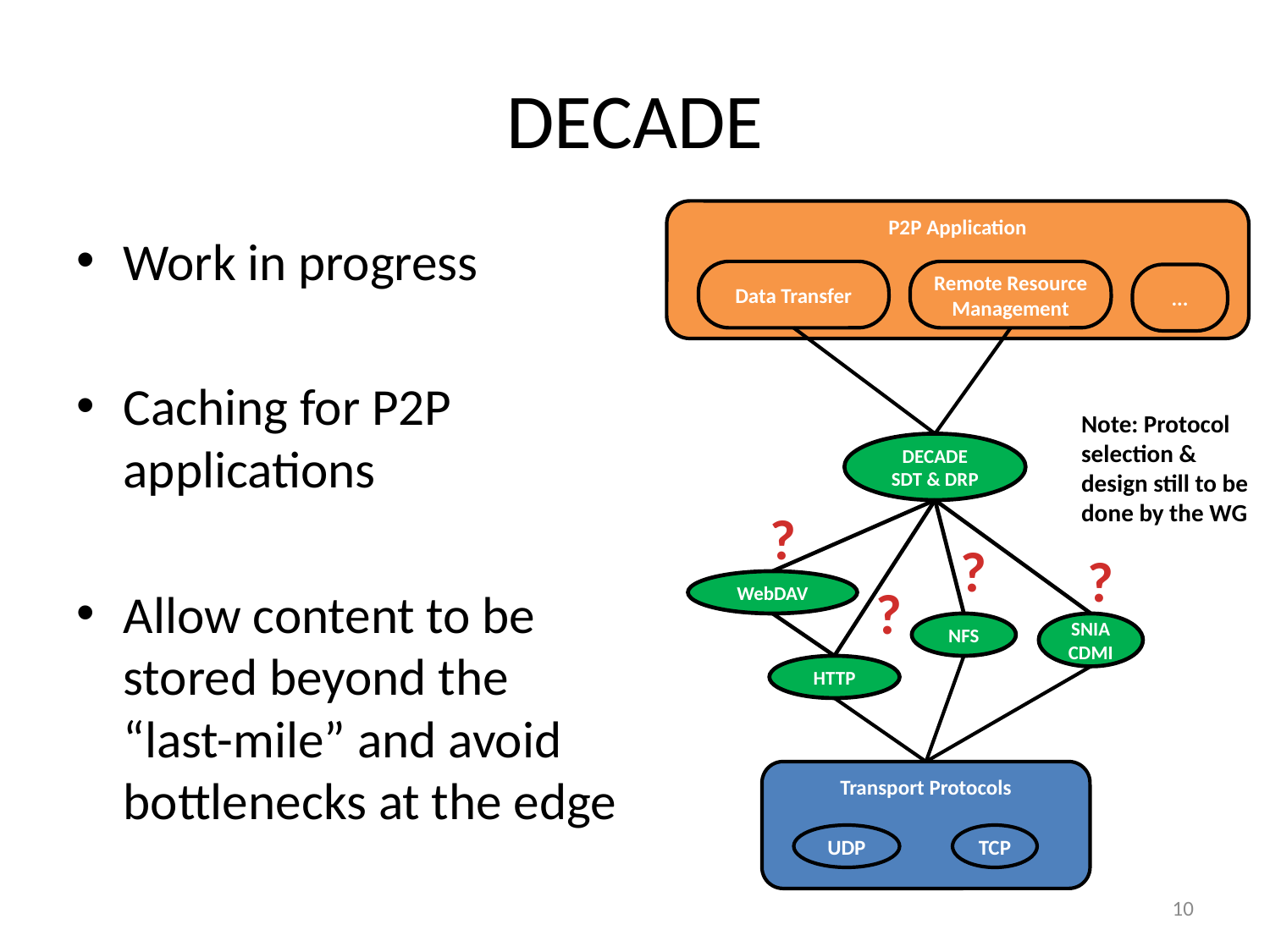

# DECADE
P2P Application
Work in progress

Caching for P2P applications

Allow content to be stored beyond the “last-mile” and avoid bottlenecks at the edge
Data Transfer
Remote Resource Management
...
Note: Protocol selection & design still to be done by the WG
DECADE
SDT & DRP
?
?
?
WebDAV
?
NFS
SNIA CDMI
HTTP
Transport Protocols
UDP
TCP
10